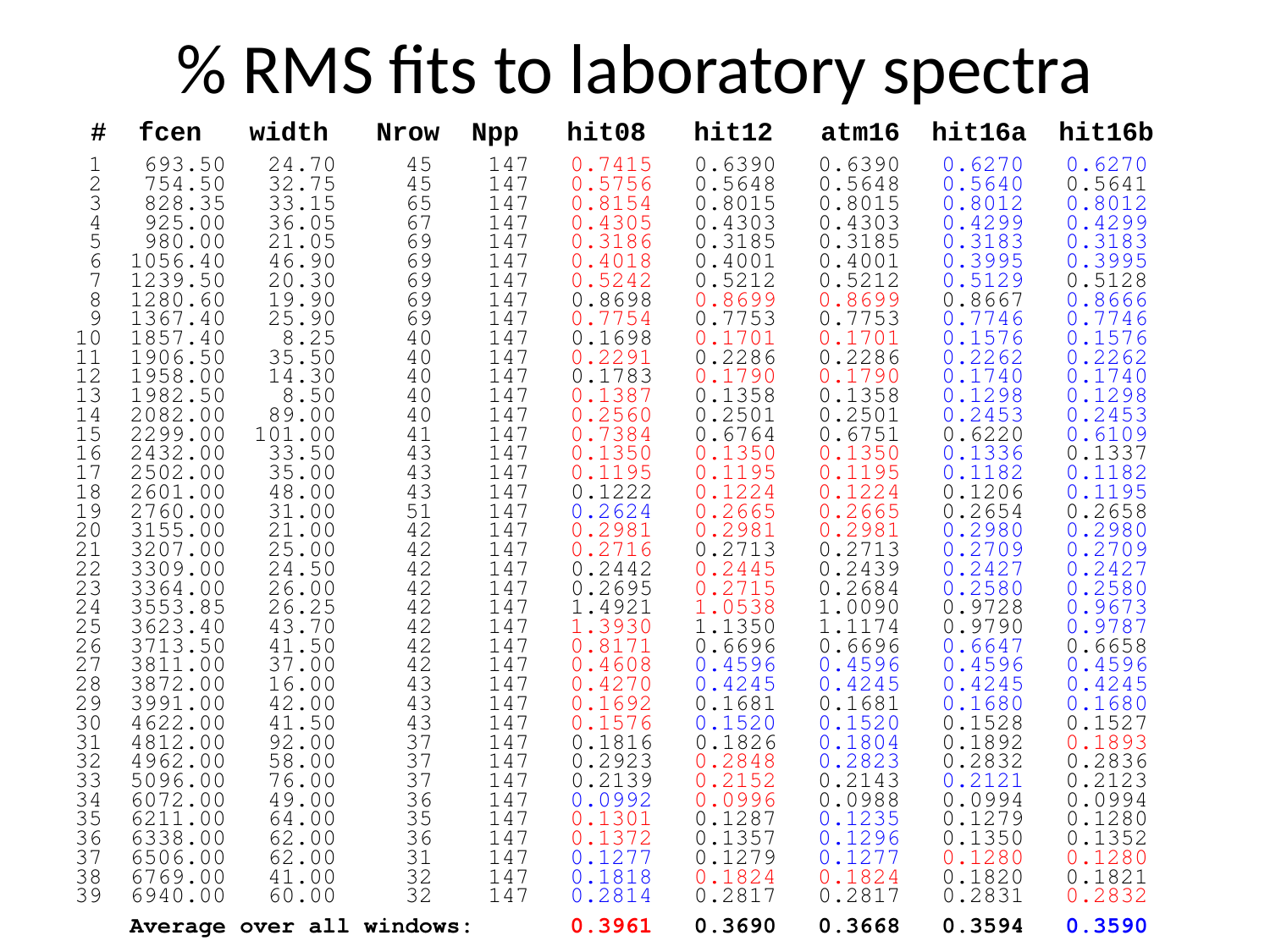

# % RMS fits to laboratory spectra
 #  fcen   width   Nrow  Npp   hit08   hit12   atm16  hit16a  hit16b
 1   693.50   24.70     45    147   0.7415   0.6390   0.6390   0.6270   0.6270
 2   754.50   32.75     45    147   0.5756   0.5648   0.5648   0.5640   0.5641
 3   828.35   33.15     65    147   0.8154   0.8015   0.8015   0.8012   0.8012
 4   925.00   36.05     67    147   0.4305   0.4303   0.4303   0.4299   0.4299
 5   980.00   21.05     69    147   0.3186   0.3185   0.3185   0.3183   0.3183
 6  1056.40   46.90     69    147   0.4018   0.4001   0.4001   0.3995   0.3995
 7  1239.50   20.30     69    147   0.5242   0.5212   0.5212   0.5129   0.5128
 8  1280.60   19.90     69    147   0.8698   0.8699   0.8699   0.8667   0.8666
 9  1367.40   25.90     69    147   0.7754   0.7753   0.7753   0.7746   0.7746
10  1857.40    8.25     40    147   0.1698   0.1701   0.1701   0.1576   0.1576
11  1906.50   35.50     40    147   0.2291   0.2286   0.2286   0.2262   0.2262
12  1958.00   14.30     40    147   0.1783   0.1790   0.1790   0.1740   0.1740
13  1982.50    8.50     40    147   0.1387   0.1358   0.1358   0.1298   0.1298
14  2082.00   89.00     40    147   0.2560   0.2501   0.2501   0.2453   0.2453
15  2299.00  101.00     41    147   0.7384   0.6764   0.6751   0.6220   0.6109
16  2432.00   33.50     43    147   0.1350   0.1350   0.1350   0.1336   0.1337
17  2502.00   35.00     43    147   0.1195   0.1195   0.1195   0.1182   0.1182
18  2601.00   48.00     43    147   0.1222   0.1224   0.1224   0.1206   0.1195
19  2760.00   31.00     51    147   0.2624   0.2665   0.2665   0.2654   0.2658
20  3155.00   21.00     42    147   0.2981   0.2981   0.2981   0.2980   0.2980
21  3207.00   25.00     42    147   0.2716   0.2713   0.2713   0.2709   0.2709
22  3309.00   24.50     42    147   0.2442   0.2445   0.2439   0.2427   0.2427
23  3364.00   26.00     42    147   0.2695   0.2715   0.2684   0.2580   0.2580
24  3553.85   26.25     42    147   1.4921   1.0538   1.0090   0.9728   0.9673
25  3623.40   43.70     42    147   1.3930   1.1350   1.1174   0.9790   0.9787
26  3713.50   41.50     42    147   0.8171   0.6696   0.6696   0.6647   0.6658
27  3811.00   37.00     42    147   0.4608   0.4596   0.4596   0.4596   0.4596
28  3872.00   16.00     43    147   0.4270   0.4245   0.4245   0.4245   0.4245
29  3991.00   42.00     43    147   0.1692   0.1681   0.1681   0.1680   0.1680
30  4622.00   41.50     43    147   0.1576   0.1520   0.1520   0.1528   0.1527
31  4812.00   92.00     37    147   0.1816   0.1826   0.1804   0.1892   0.1893
32  4962.00   58.00     37    147   0.2923   0.2848   0.2823   0.2832   0.2836
33  5096.00   76.00     37    147   0.2139   0.2152   0.2143   0.2121   0.2123
34  6072.00   49.00     36    147   0.0992   0.0996   0.0988   0.0994   0.0994
35  6211.00   64.00     35    147   0.1301   0.1287   0.1235   0.1279   0.1280
36  6338.00   62.00     36    147   0.1372   0.1357   0.1296   0.1350   0.1352
37  6506.00   62.00     31    147   0.1277   0.1279   0.1277   0.1280   0.1280
38  6769.00   41.00     32    147   0.1818   0.1824   0.1824   0.1820   0.1821
39  6940.00   60.00     32    147   0.2814   0.2817   0.2817   0.2831   0.2832
    Average over all windows:       0.3961   0.3690   0.3668   0.3594   0.3590